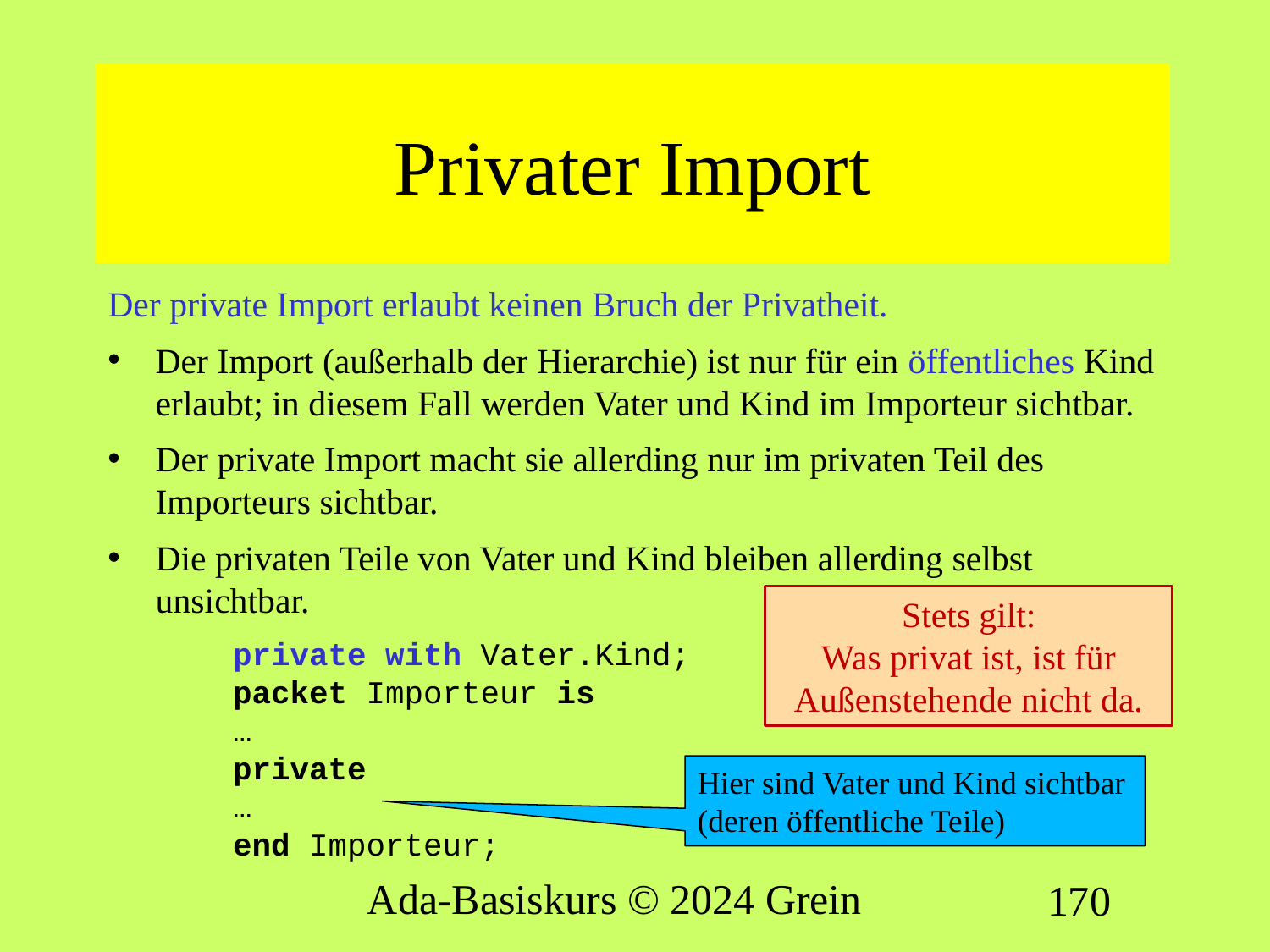

# Privater Import
Der private Import erlaubt keinen Bruch der Privatheit.
Der Import (außerhalb der Hierarchie) ist nur für ein öffentliches Kind erlaubt; in diesem Fall werden Vater und Kind im Importeur sichtbar.
Der private Import macht sie allerding nur im privaten Teil des Importeurs sichtbar.
Die privaten Teile von Vater und Kind bleiben allerding selbst unsichtbar.
private with Vater.Kind;
packet Importeur is
…
private
…
end Importeur;
Stets gilt:
Was privat ist, ist für Außenstehende nicht da.
Hier sind Vater und Kind sichtbar (deren öffentliche Teile)
Ada-Basiskurs © 2024 Grein
170